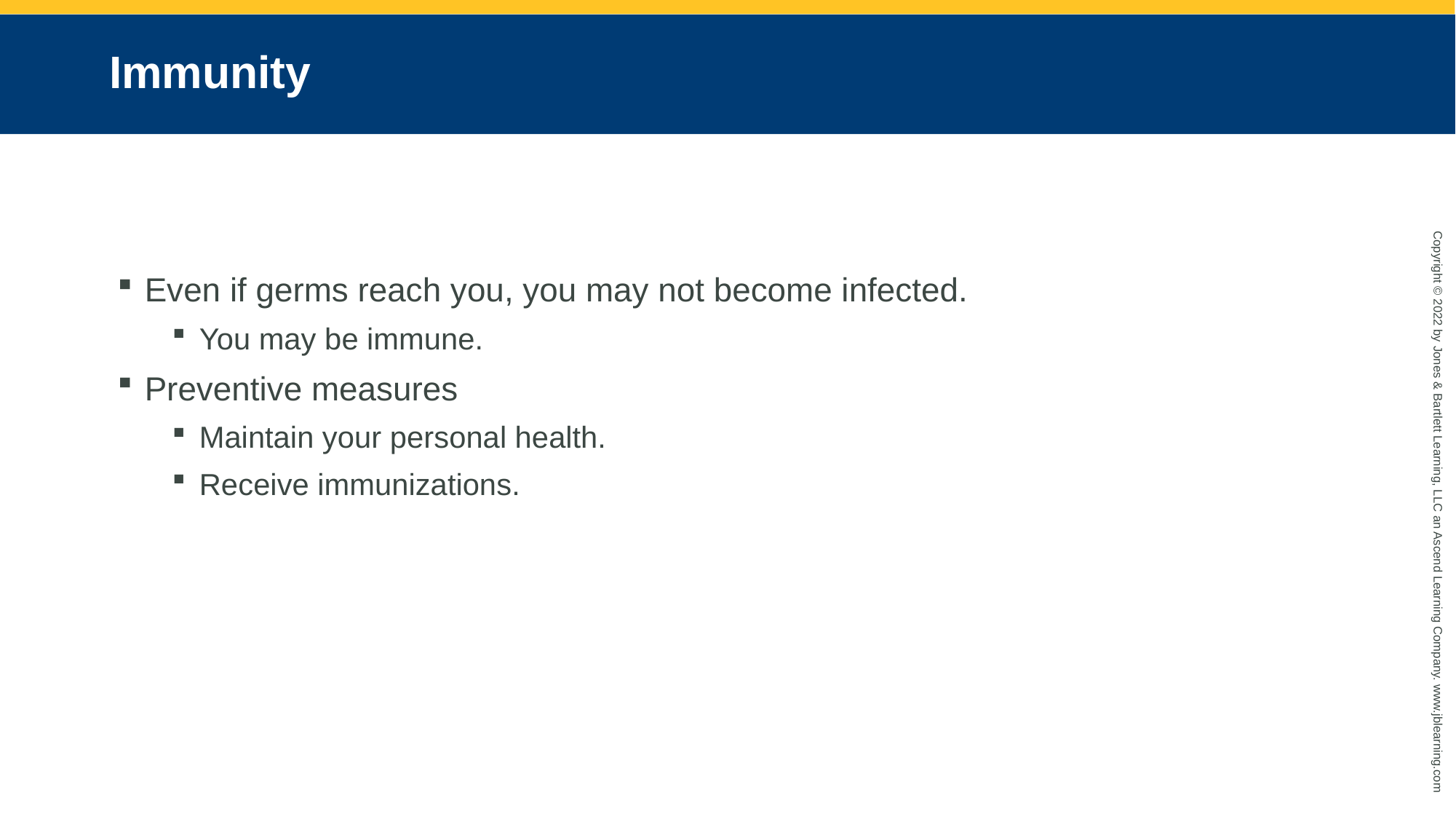

# Immunity
Even if germs reach you, you may not become infected.
You may be immune.
Preventive measures
Maintain your personal health.
Receive immunizations.